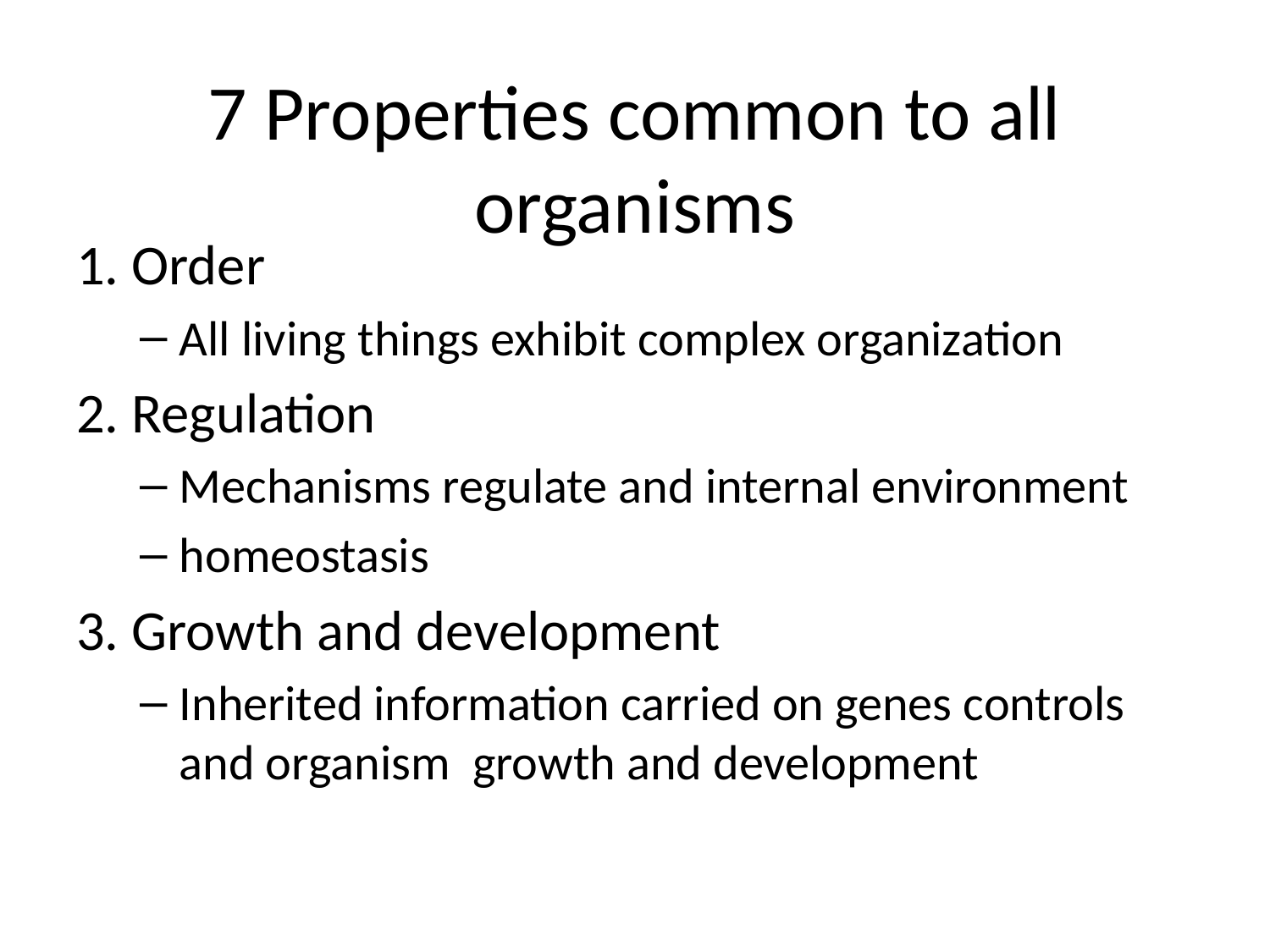

# 7 Properties common to all organisms
1. Order
All living things exhibit complex organization
2. Regulation
Mechanisms regulate and internal environment
homeostasis
3. Growth and development
Inherited information carried on genes controls and organism  growth and development